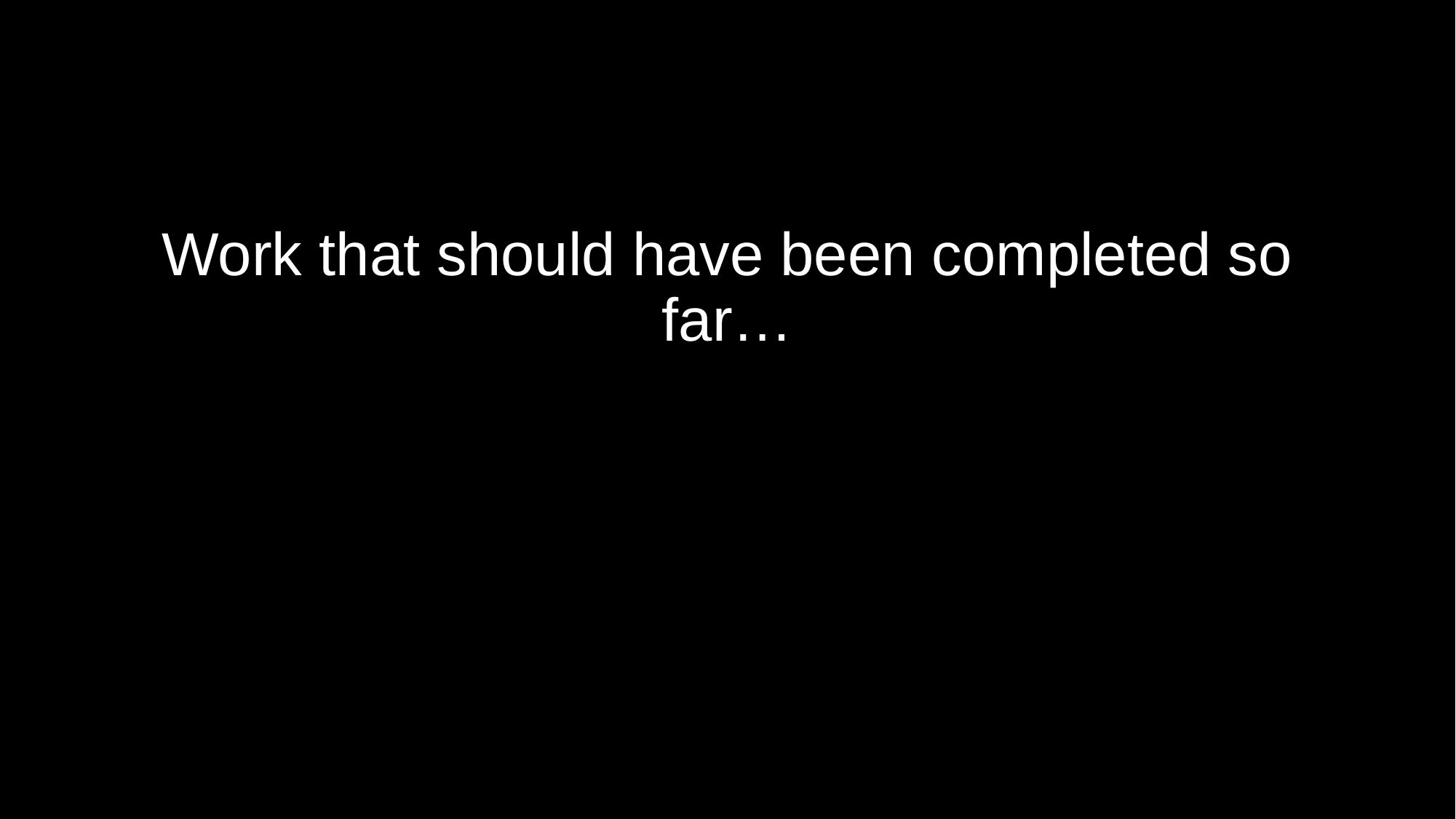

Work that should have been completed so far…